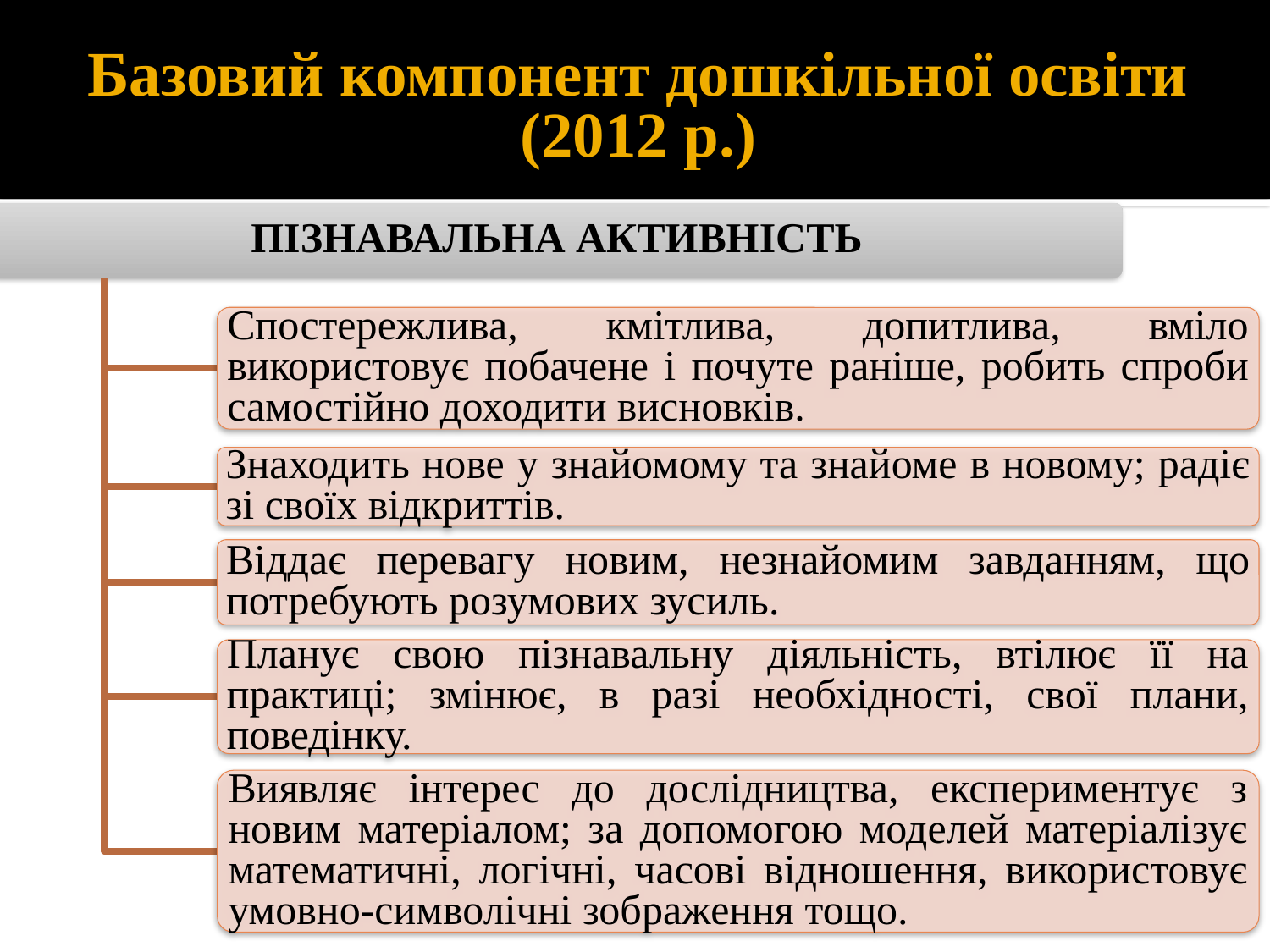

# Базовий компонент дошкільної освіти (2012 р.)
ПІЗНАВАЛЬНА АКТИВНІСТЬ
Спостережлива, кмітлива, допитлива, вміло використовує побачене і почуте раніше, робить спроби самостійно доходити висновків.
Знаходить нове у знайомому та знайоме в новому; радіє зі своїх відкриттів.
Віддає перевагу новим, незнайомим завданням, що потребують розумових зусиль.
Планує свою пізнавальну діяльність, втілює її на практиці; змінює, в разі необхідності, свої плани, поведінку.
Виявляє інтерес до дослідництва, експериментує з новим матеріалом; за допомогою моделей матеріалізує математичні, логічні, часові відношення, використовує умовно-символічні зображення тощо.